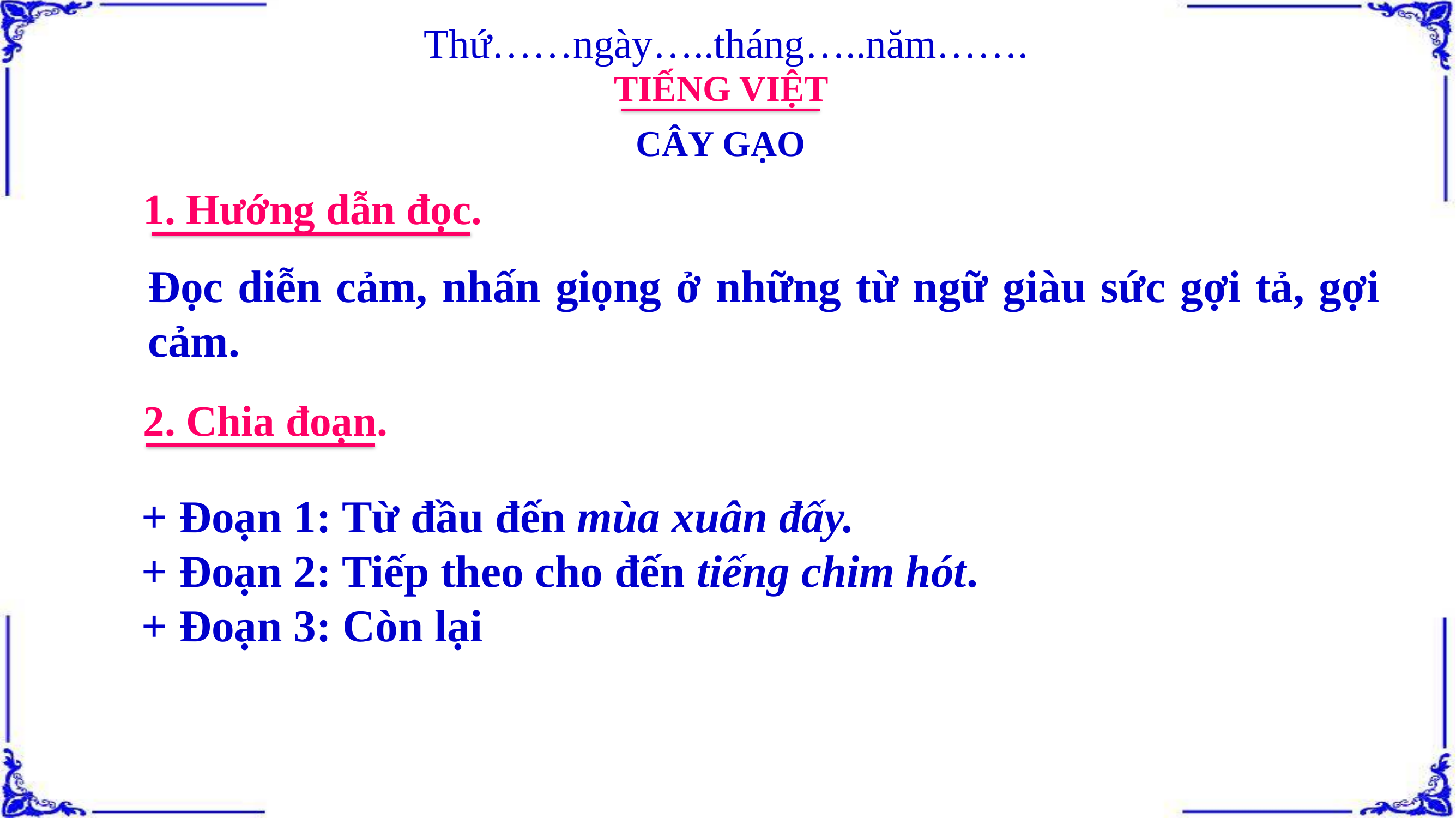

Thứ……ngày…..tháng…..năm…….
TIẾNG VIỆT
CÂY GẠO
1. Hướng dẫn đọc.
Đọc diễn cảm, nhấn giọng ở những từ ngữ giàu sức gợi tả, gợi cảm.
2. Chia đoạn.
+ Đoạn 1: Từ đầu đến mùa xuân đấy.
+ Đoạn 2: Tiếp theo cho đến tiếng chim hót.
+ Đoạn 3: Còn lại